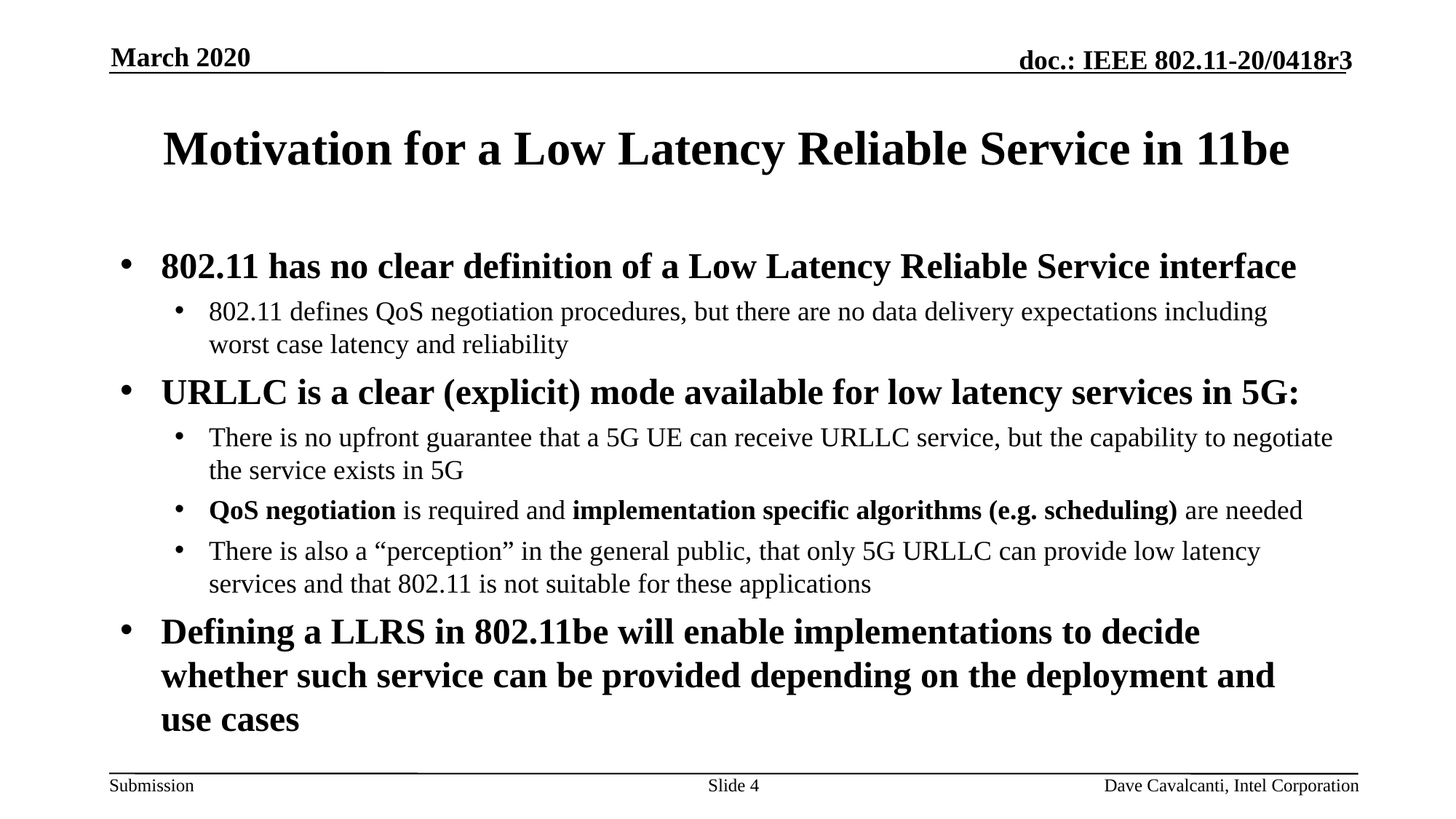

March 2020
# Motivation for a Low Latency Reliable Service in 11be
802.11 has no clear definition of a Low Latency Reliable Service interface
802.11 defines QoS negotiation procedures, but there are no data delivery expectations including worst case latency and reliability
URLLC is a clear (explicit) mode available for low latency services in 5G:
There is no upfront guarantee that a 5G UE can receive URLLC service, but the capability to negotiate the service exists in 5G
QoS negotiation is required and implementation specific algorithms (e.g. scheduling) are needed
There is also a “perception” in the general public, that only 5G URLLC can provide low latency services and that 802.11 is not suitable for these applications
Defining a LLRS in 802.11be will enable implementations to decide whether such service can be provided depending on the deployment and use cases
Slide 4
Dave Cavalcanti, Intel Corporation